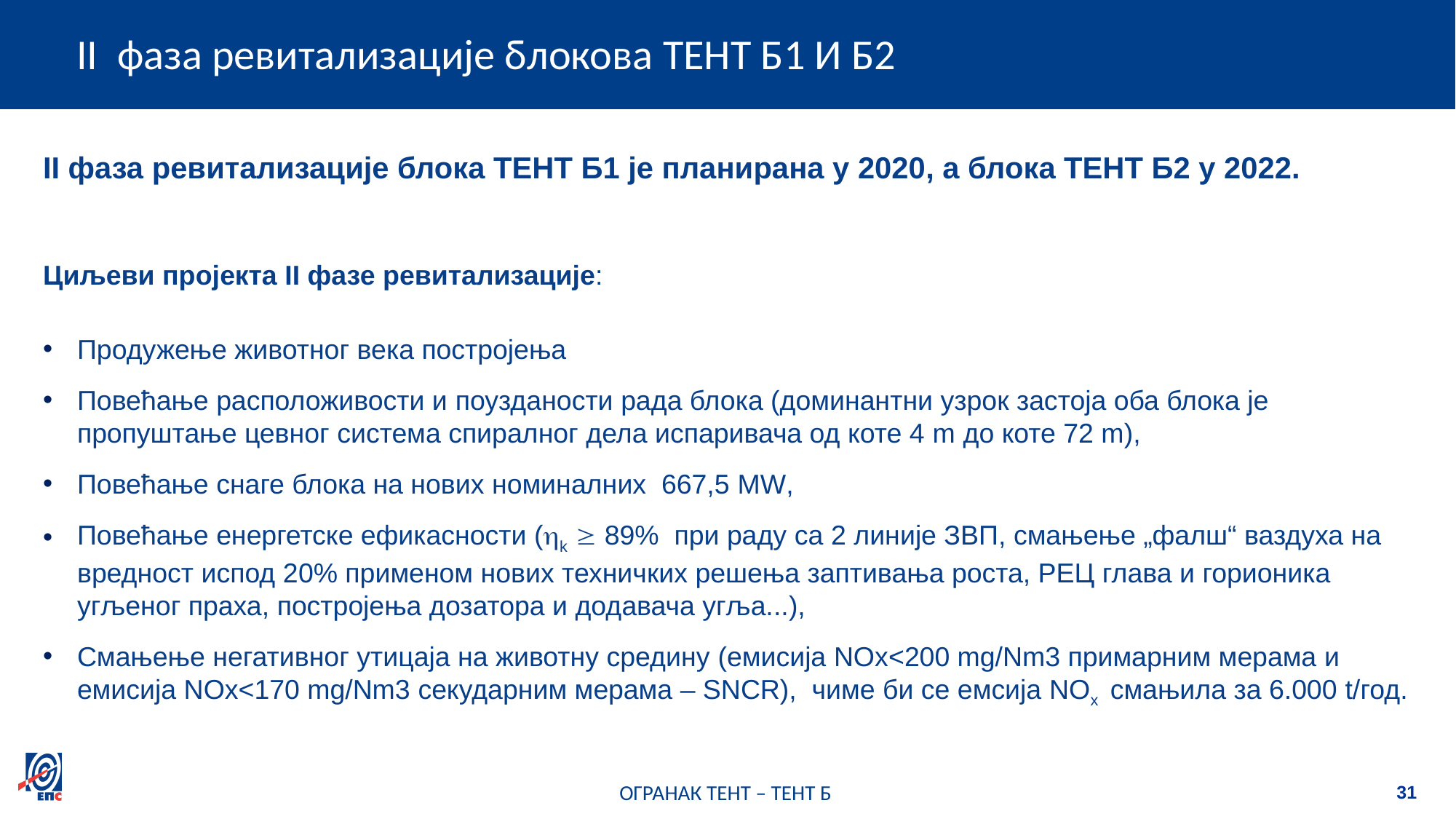

# II  фаза ревитализације блокова ТЕНТ Б1 И Б2
II фаза ревитализације блока ТЕНТ Б1 је планирана у 2020, а блока ТЕНТ Б2 у 2022.

Циљеви пројекта II фазе ревитализације:

Продужење животног века постројења
Повећање расположивости и поузданости рада блока (доминантни узрок застоја оба блока је пропуштање цевног система спиралног дела испаривача од коте 4 m до коте 72 m),
Повећање снаге блока на нових номиналних  667,5 MW,
Повећање енергетске ефикасности (ηk ≥ 89%  при раду са 2 линије ЗВП, смањење „фалш“ ваздуха на вредност испод 20% применом нових техничких решења заптивања роста, РЕЦ глава и горионика угљеног праха, постројења дозатора и додавача угља...),
Смањење негативног утицаја на животну средину (емисија NOx<200 mg/Nm3 примарним мерама и емисија NOx<170 mg/Nm3 секударним мерама – SNCR),  чиме би се емсија NOx  смањила за 6.000 t/год.
ОГРАНАК ТЕНТ – ТЕНТ Б